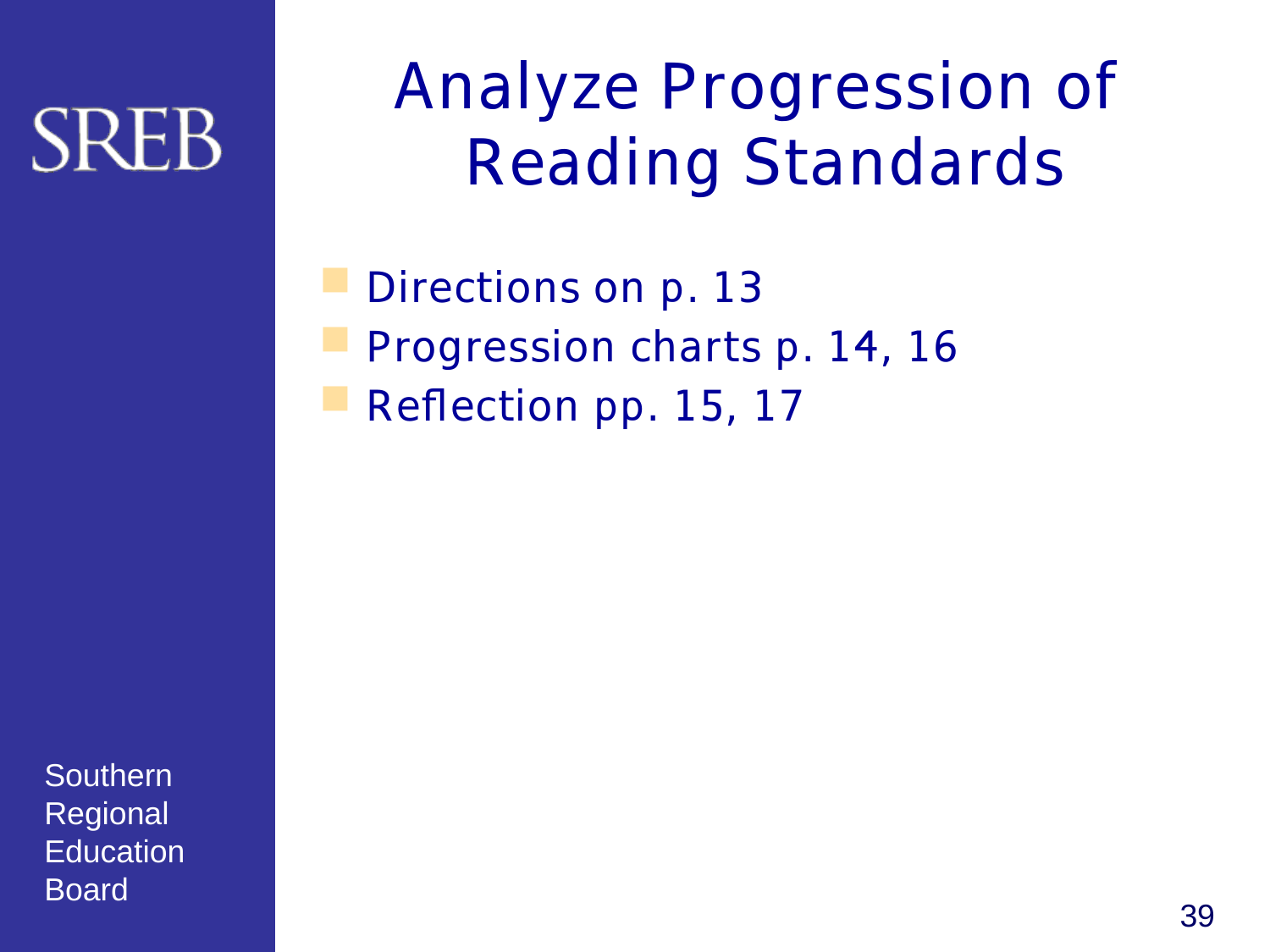

# Analyze Progression of  Reading Standards
Directions on p. 13
Progression charts p. 14, 16
Reflection pp. 15, 17

39